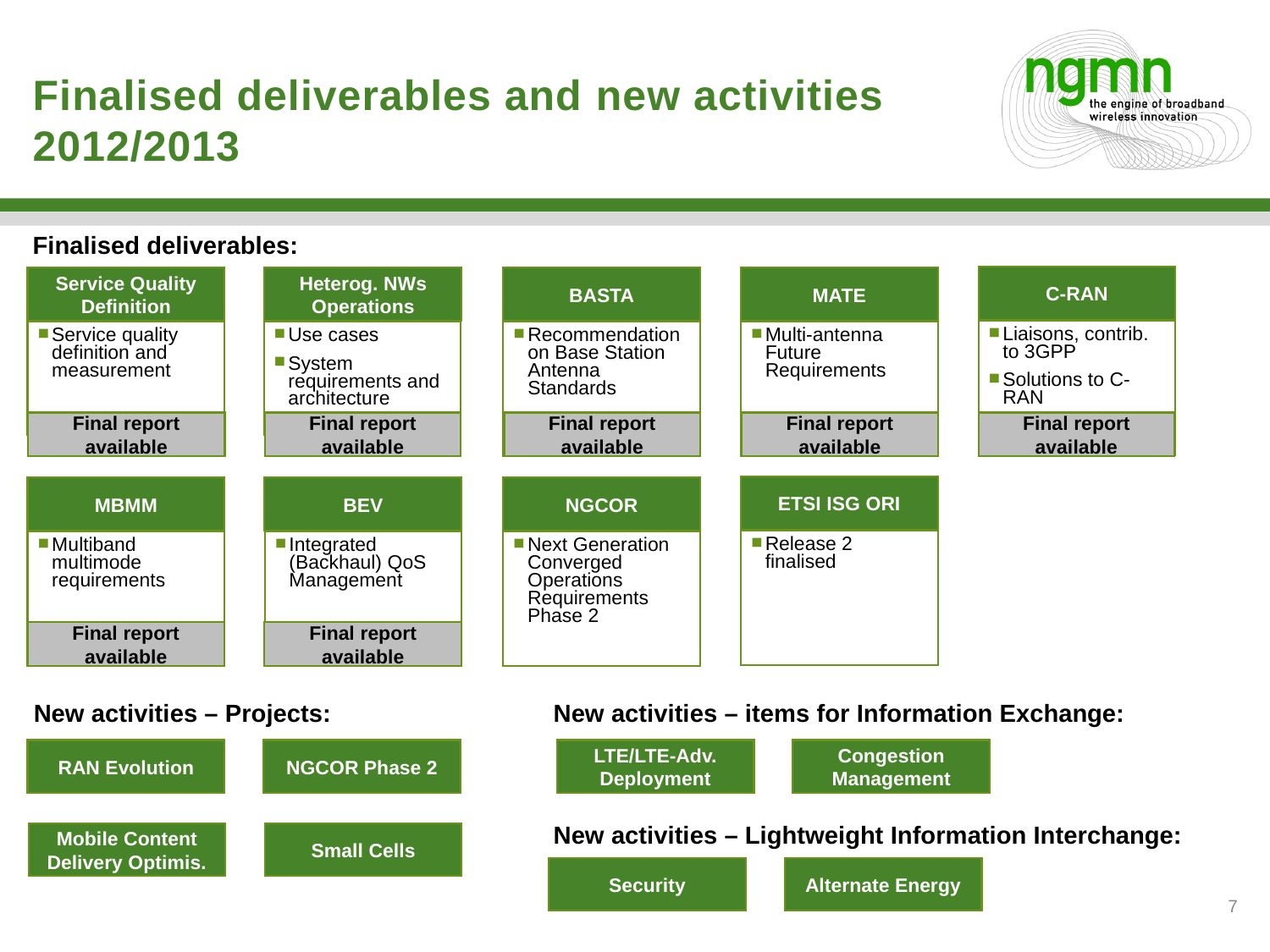

# Finalised deliverables and new activities 2012/2013
Finalised deliverables:
C-RAN
Service Quality Definition
Heterog. NWs Operations
BASTA
MATE
Liaisons, contrib. to 3GPP
Solutions to C-RAN

Service quality definition and measurement

Use cases
System requirements and architecture

Recommendation on Base Station Antenna Standards

Multi-antenna Future Requirements

Final report available
Final report available
Final report available
Final report available
Final report available
ETSI ISG ORI
MBMM
BEV
NGCOR
Release 2 finalised

Multiband multimode requirements

Integrated (Backhaul) QoS Management

Next Generation Converged Operations Requirements Phase 2

Final report available
Final report available
New activities – Projects:
New activities – items for Information Exchange:
RAN Evolution
NGCOR Phase 2
LTE/LTE-Adv. Deployment
Congestion Management
New activities – Lightweight Information Interchange:
Mobile Content Delivery Optimis.
Small Cells
Security
Alternate Energy
7